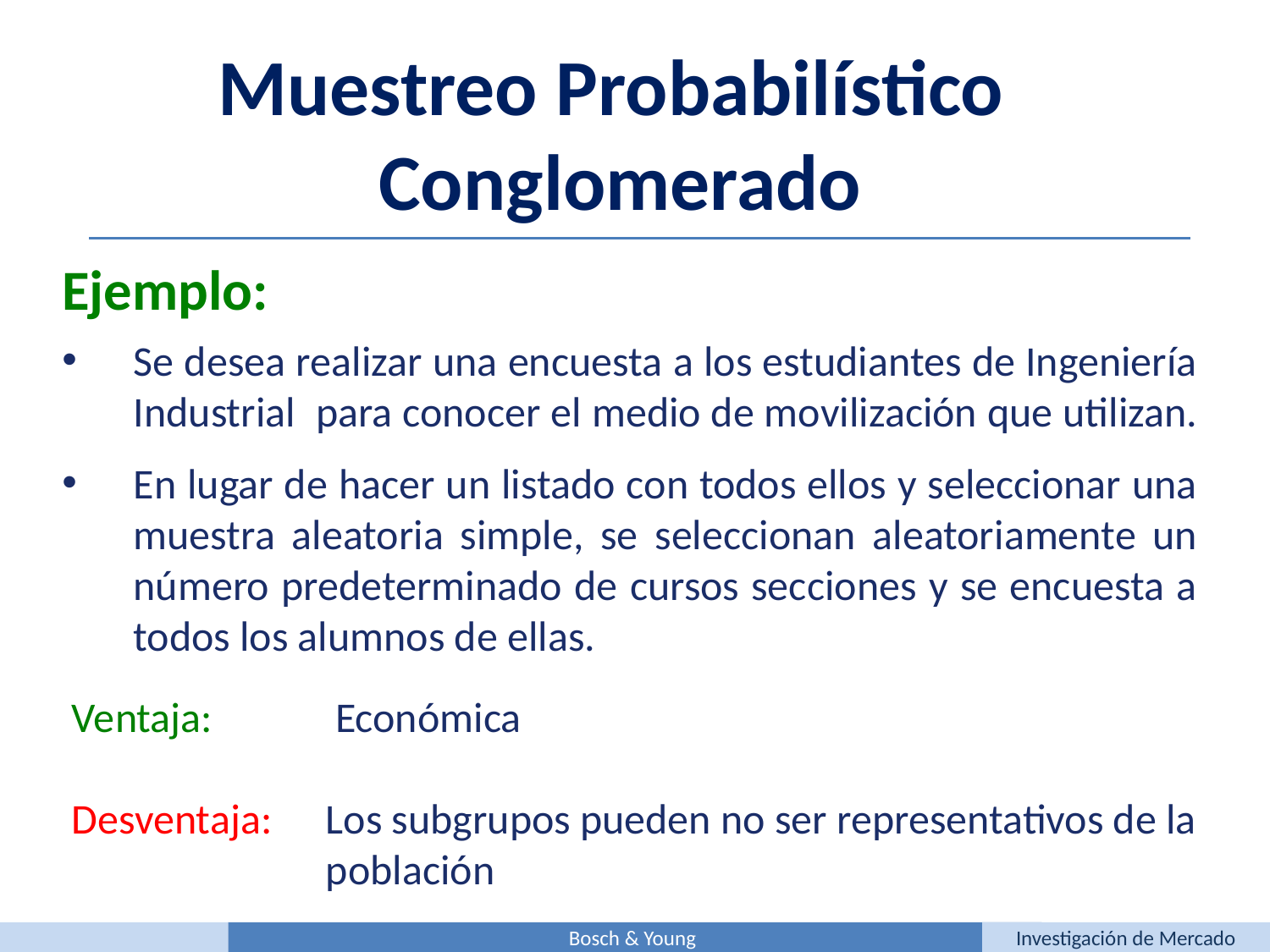

Muestreo Probabilístico
Conglomerado
Ejemplo:
Se desea realizar una encuesta a los estudiantes de Ingeniería Industrial  para conocer el medio de movilización que utilizan.

En lugar de hacer un listado con todos ellos y seleccionar una muestra aleatoria simple, se seleccionan aleatoriamente un número predeterminado de cursos secciones y se encuesta a todos los alumnos de ellas.

Ventaja:   	 Económica

Desventaja:  	Los subgrupos pueden no ser representativos de la
 		población

Bosch & Young
Investigación de Mercado